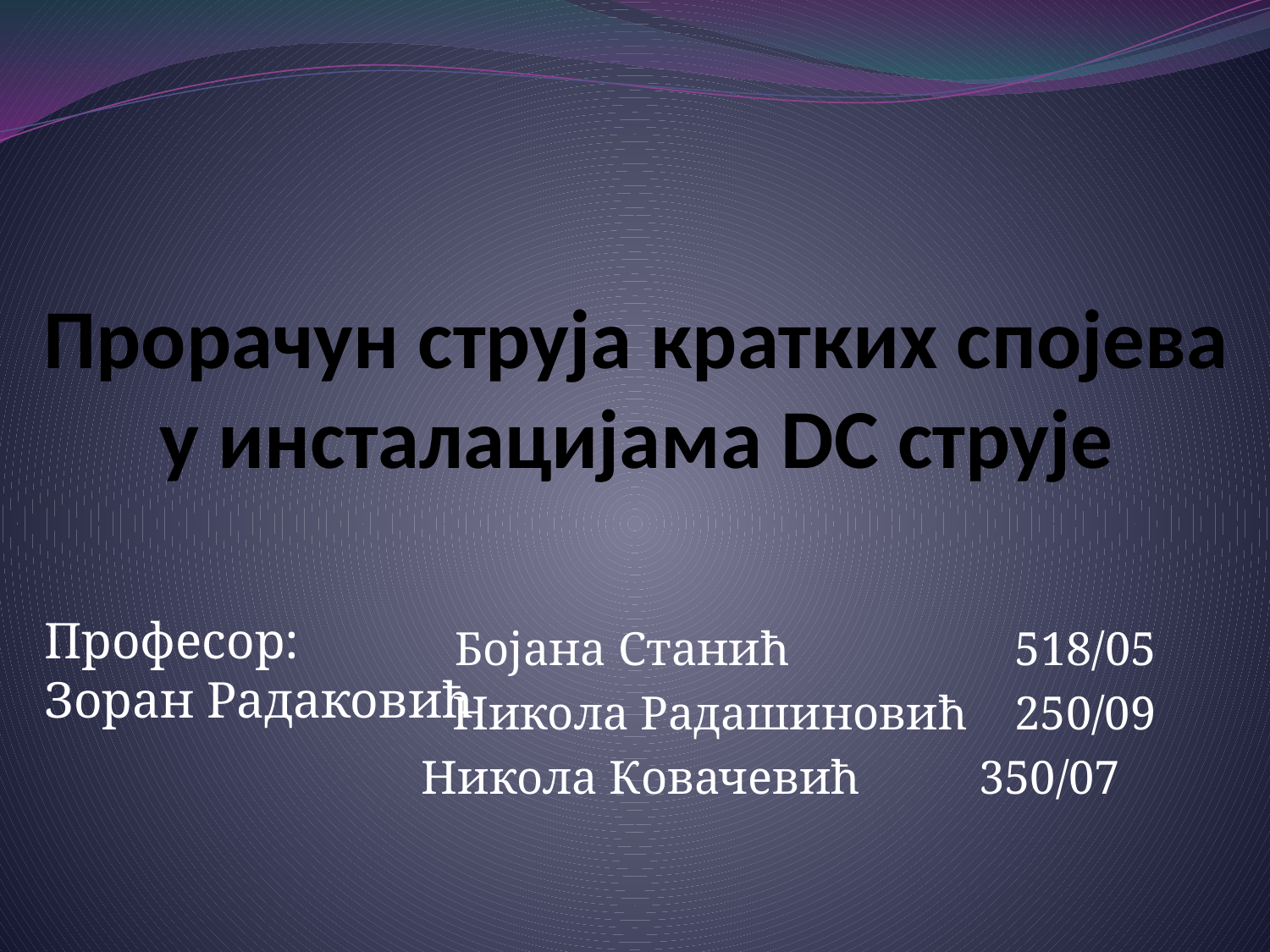

# Прорачун струја кратких спојева у инсталацијама DC струје
Професор:
Зоран Радаковић
  Бојана Станић                   518/05
      Никола Радашиновић    250/09
       Никола Ковачевић          350/07